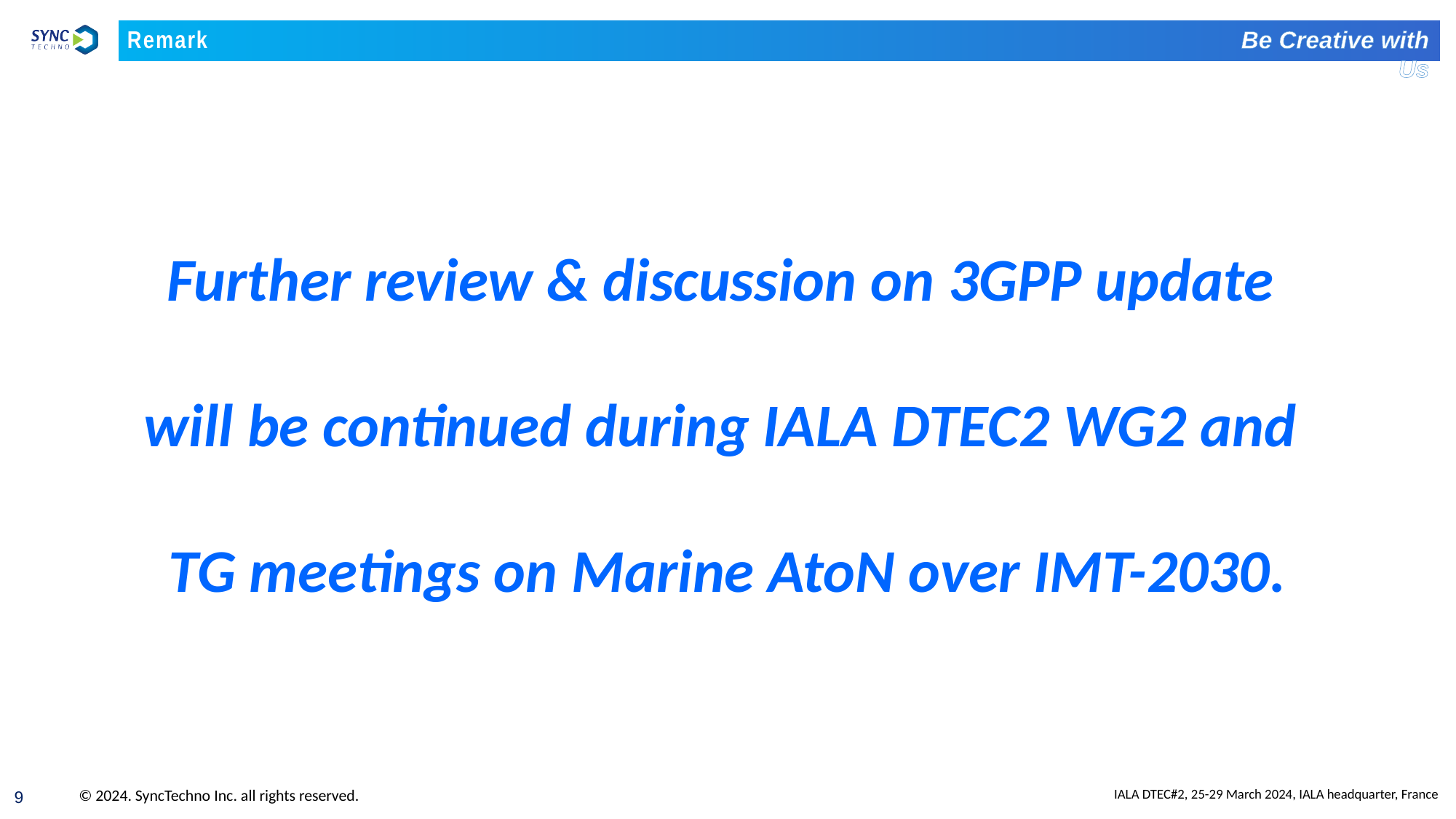

Remark
Further review & discussion on 3GPP update
will be continued during IALA DTEC2 WG2 and
TG meetings on Marine AtoN over IMT-2030.